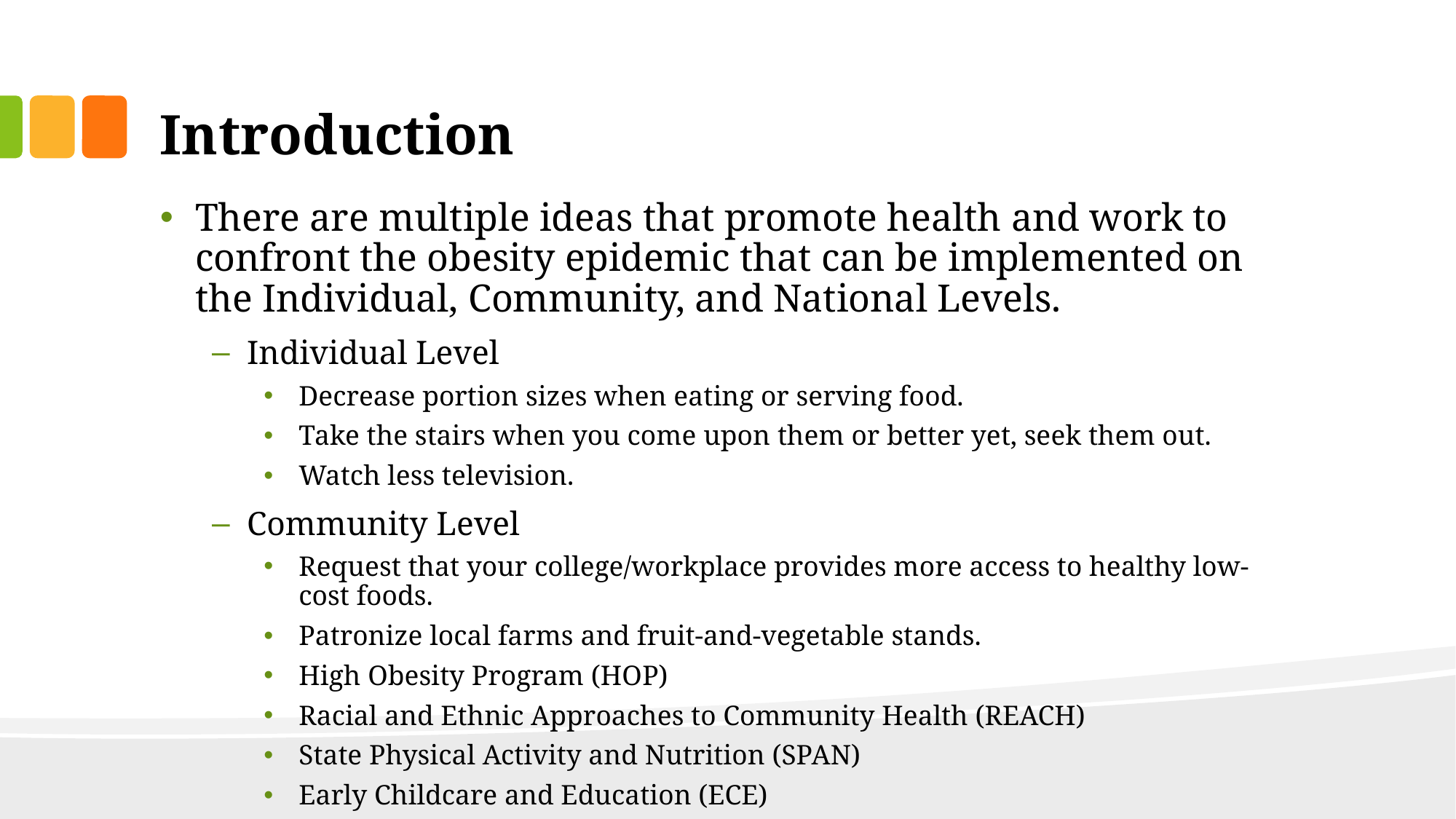

# Introduction
There are multiple ideas that promote health and work to confront the obesity epidemic that can be implemented on the Individual, Community, and National Levels.
Individual Level
Decrease portion sizes when eating or serving food.
Take the stairs when you come upon them or better yet, seek them out.
Watch less television.
Community Level
Request that your college/workplace provides more access to healthy low-cost foods.
Patronize local farms and fruit-and-vegetable stands.
High Obesity Program (HOP)
Racial and Ethnic Approaches to Community Health (REACH)
State Physical Activity and Nutrition (SPAN)
Early Childcare and Education (ECE)